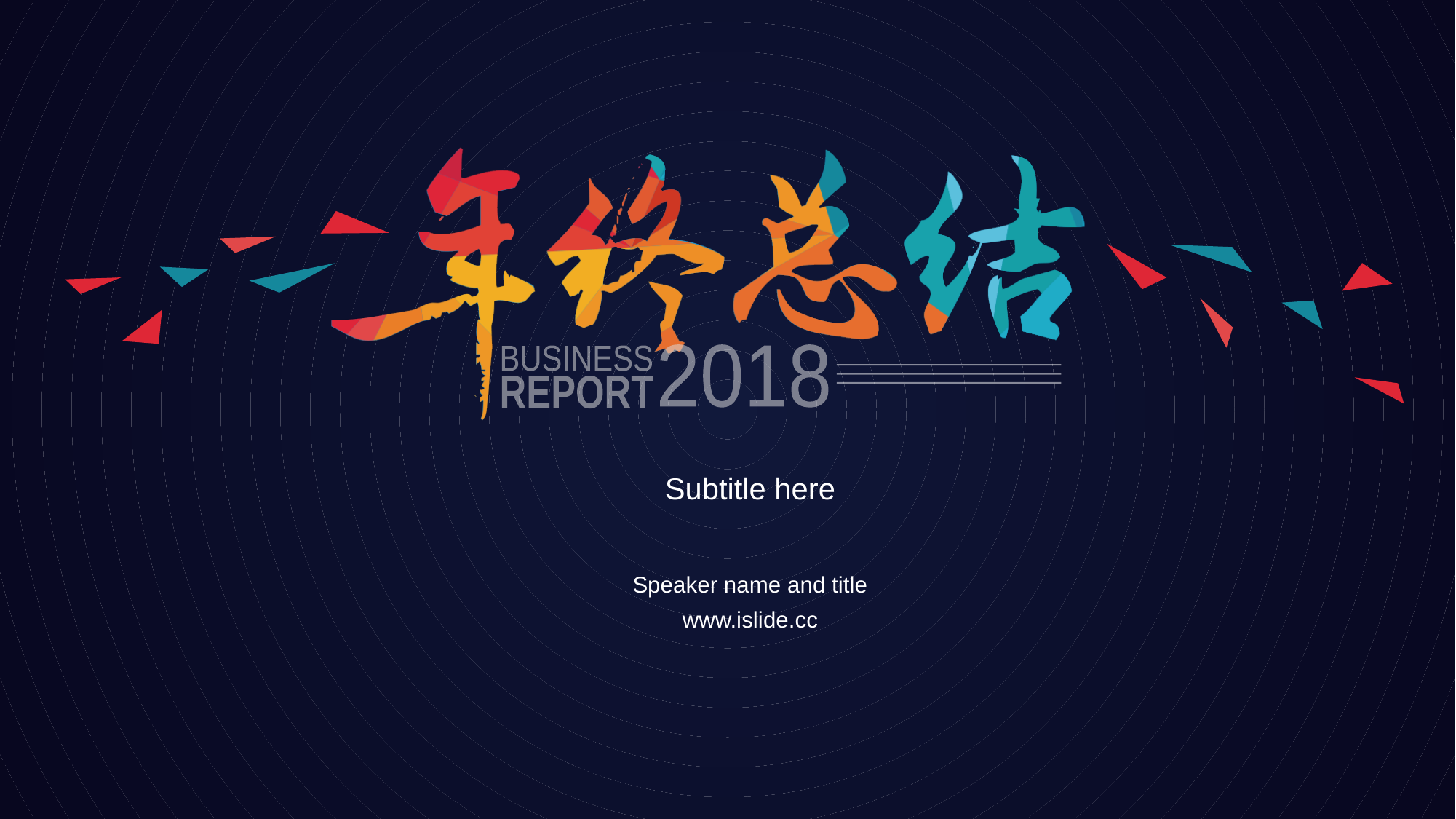

2018
BUSINESS
REPORT

Subtitle here
Speaker name and title
www.islide.cc